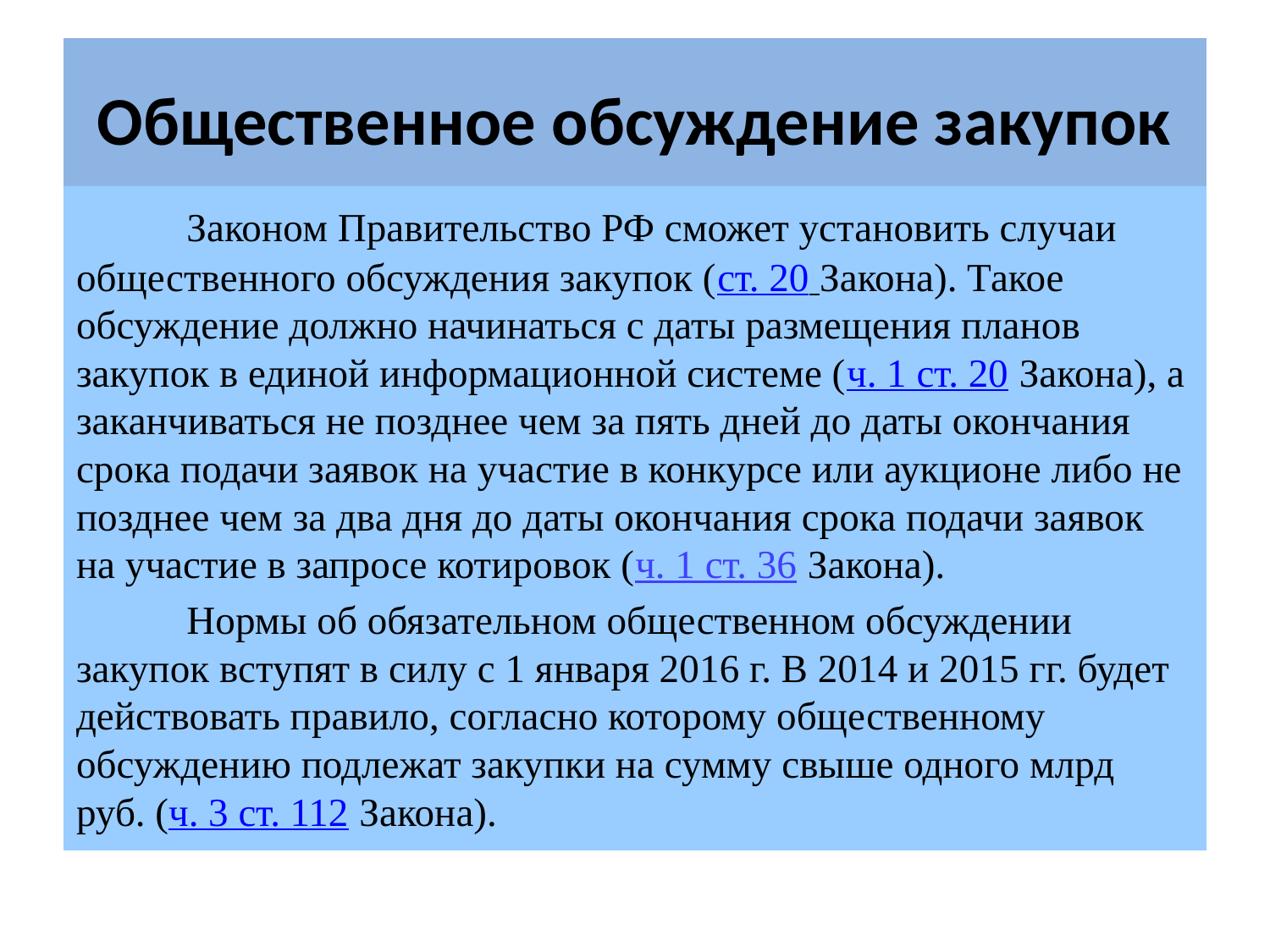

# Общественное обсуждение закупок
	Законом Правительство РФ сможет установить случаи общественного обсуждения закупок (ст. 20 Закона). Такое обсуждение должно начинаться с даты размещения планов закупок в единой информационной системе (ч. 1 ст. 20 Закона), а заканчиваться не позднее чем за пять дней до даты окончания срока подачи заявок на участие в конкурсе или аукционе либо не позднее чем за два дня до даты окончания срока подачи заявок на участие в запросе котировок (ч. 1 ст. 36 Закона).
	Нормы об обязательном общественном обсуждении закупок вступят в силу с 1 января 2016 г. В 2014 и 2015 гг. будет действовать правило, согласно которому общественному обсуждению подлежат закупки на сумму свыше одного млрд руб. (ч. 3 ст. 112 Закона).